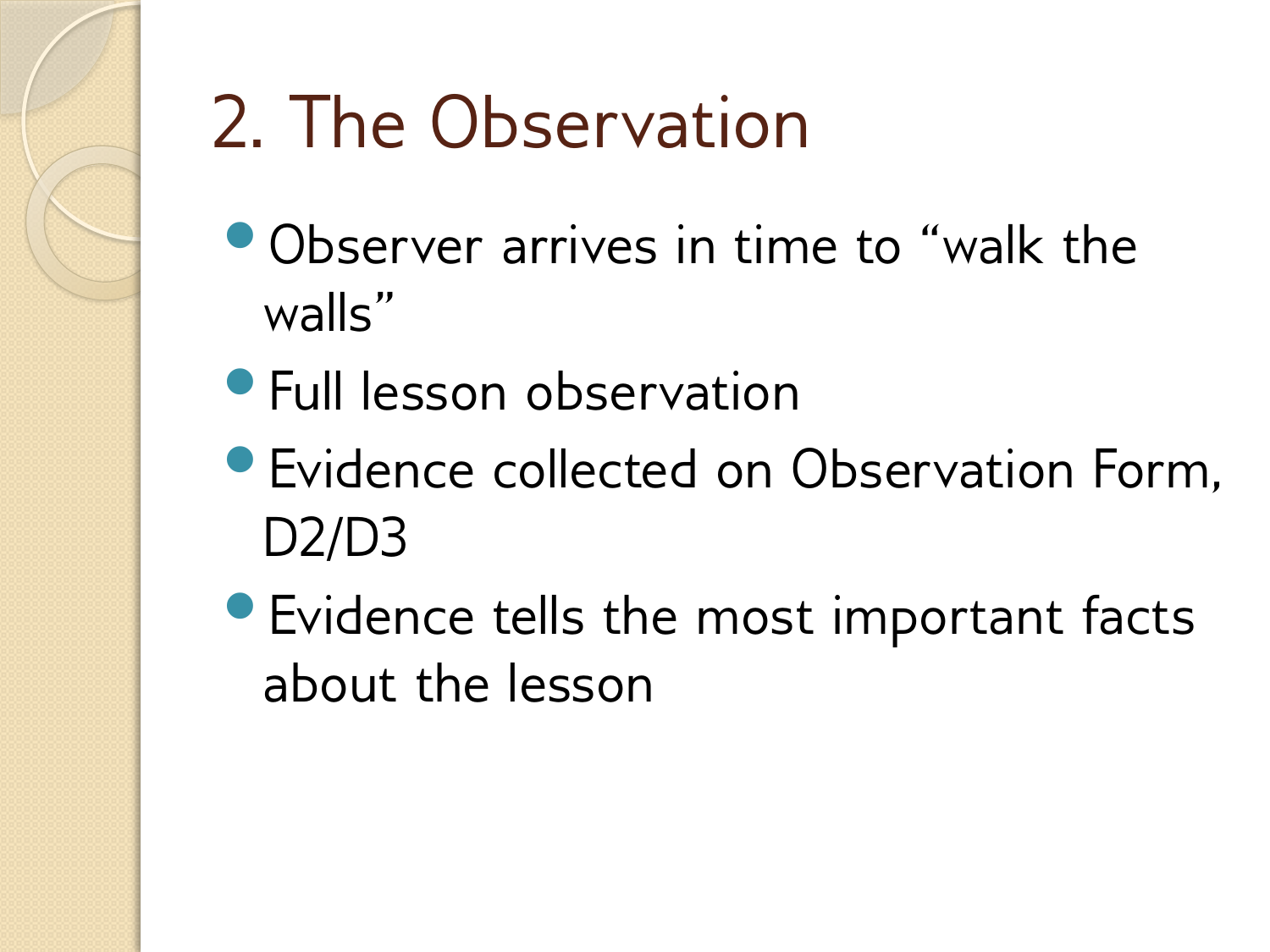

# 2. The Observation
Observer arrives in time to “walk the walls”
Full lesson observation
Evidence collected on Observation Form, D2/D3
Evidence tells the most important facts about the lesson